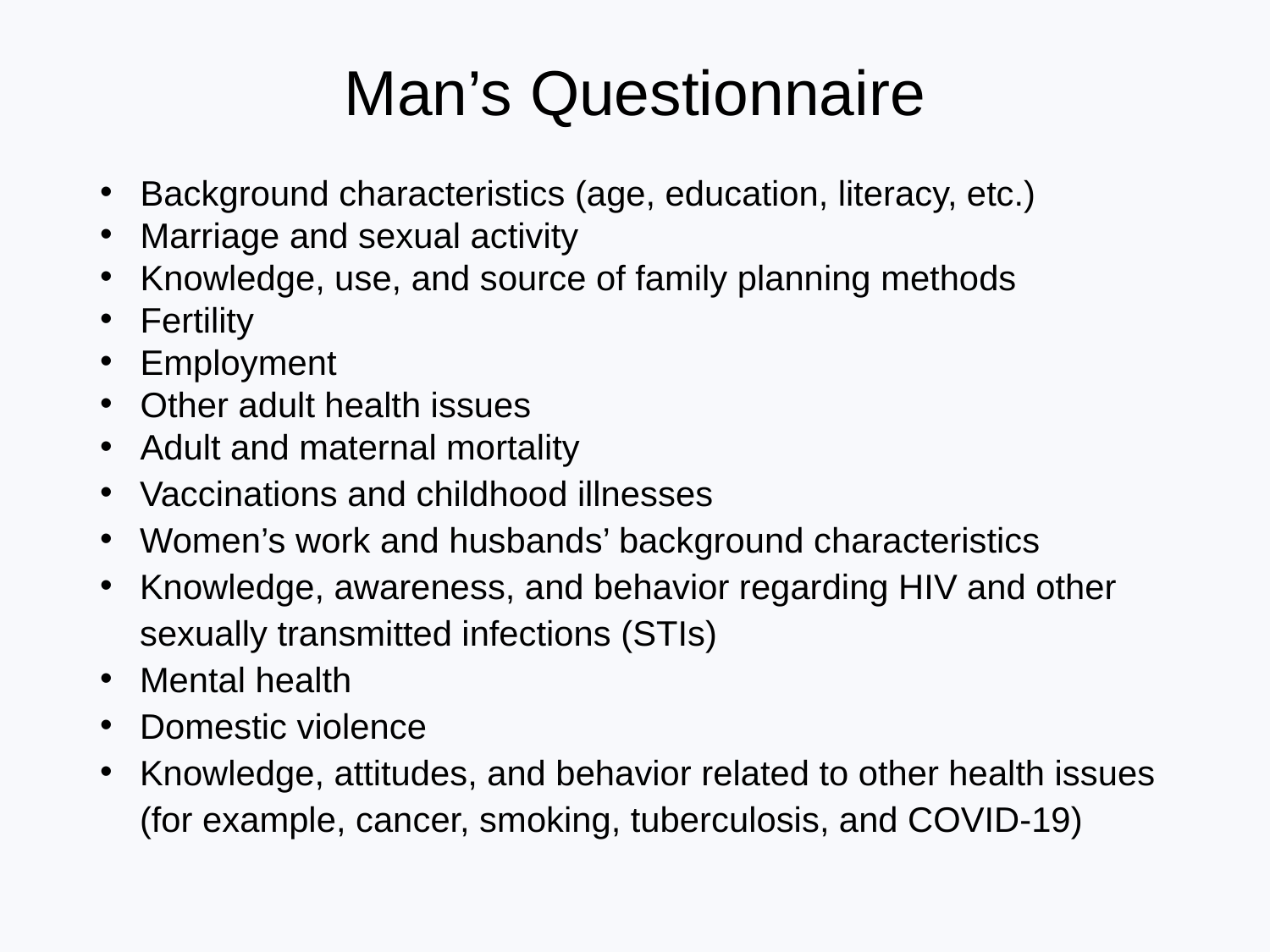

# Man’s Questionnaire
Background characteristics (age, education, literacy, etc.)
Marriage and sexual activity
Knowledge, use, and source of family planning methods
Fertility
Employment
Other adult health issues
Adult and maternal mortality
Vaccinations and childhood illnesses
Women’s work and husbands’ background characteristics
Knowledge, awareness, and behavior regarding HIV and other sexually transmitted infections (STIs)
Mental health
Domestic violence
Knowledge, attitudes, and behavior related to other health issues (for example, cancer, smoking, tuberculosis, and COVID-19)